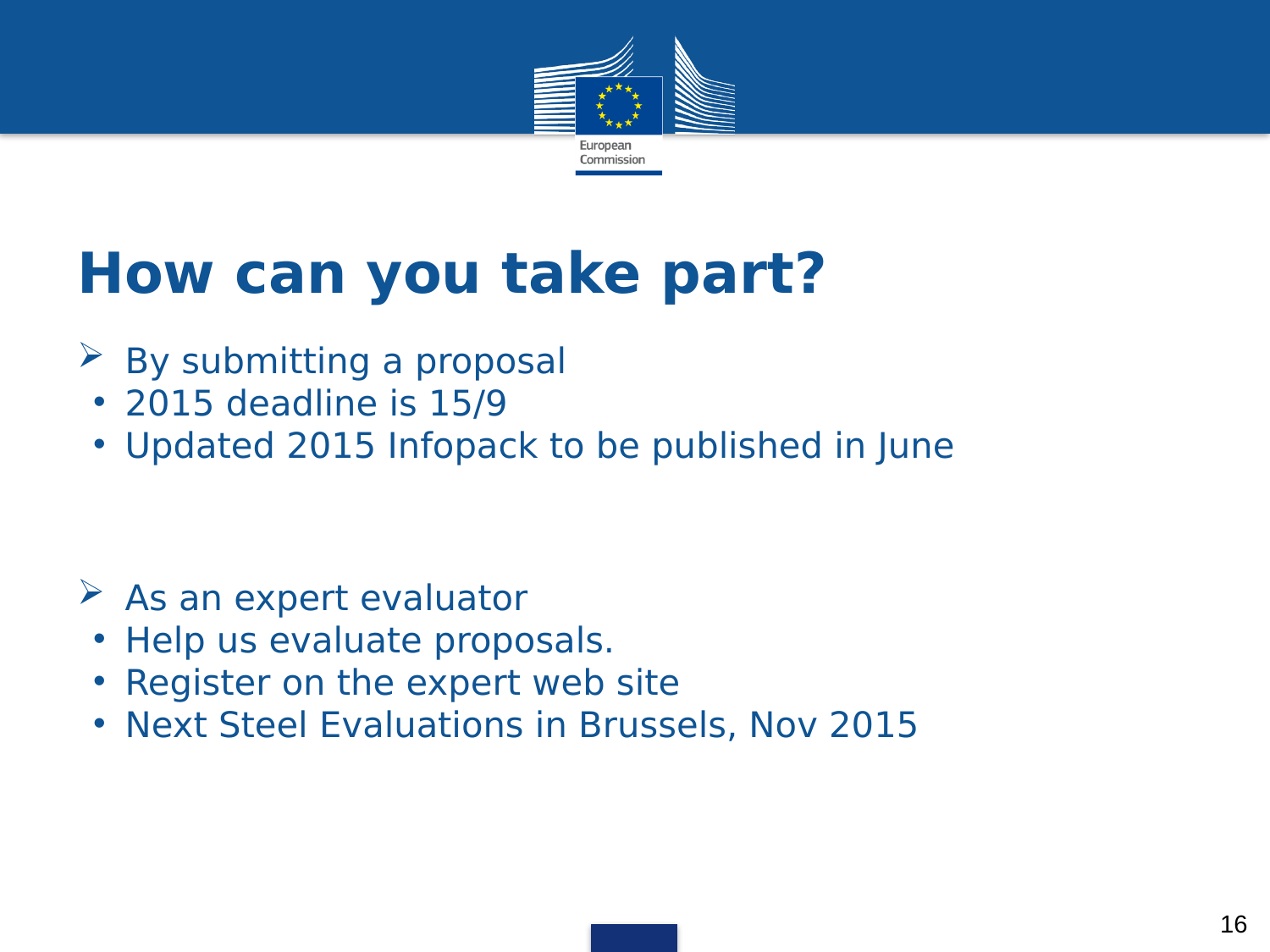

How can you take part?
By submitting a proposal
2015 deadline is 15/9
Updated 2015 Infopack to be published in June

As an expert evaluator
Help us evaluate proposals.
Register on the expert web site
Next Steel Evaluations in Brussels, Nov 2015
16